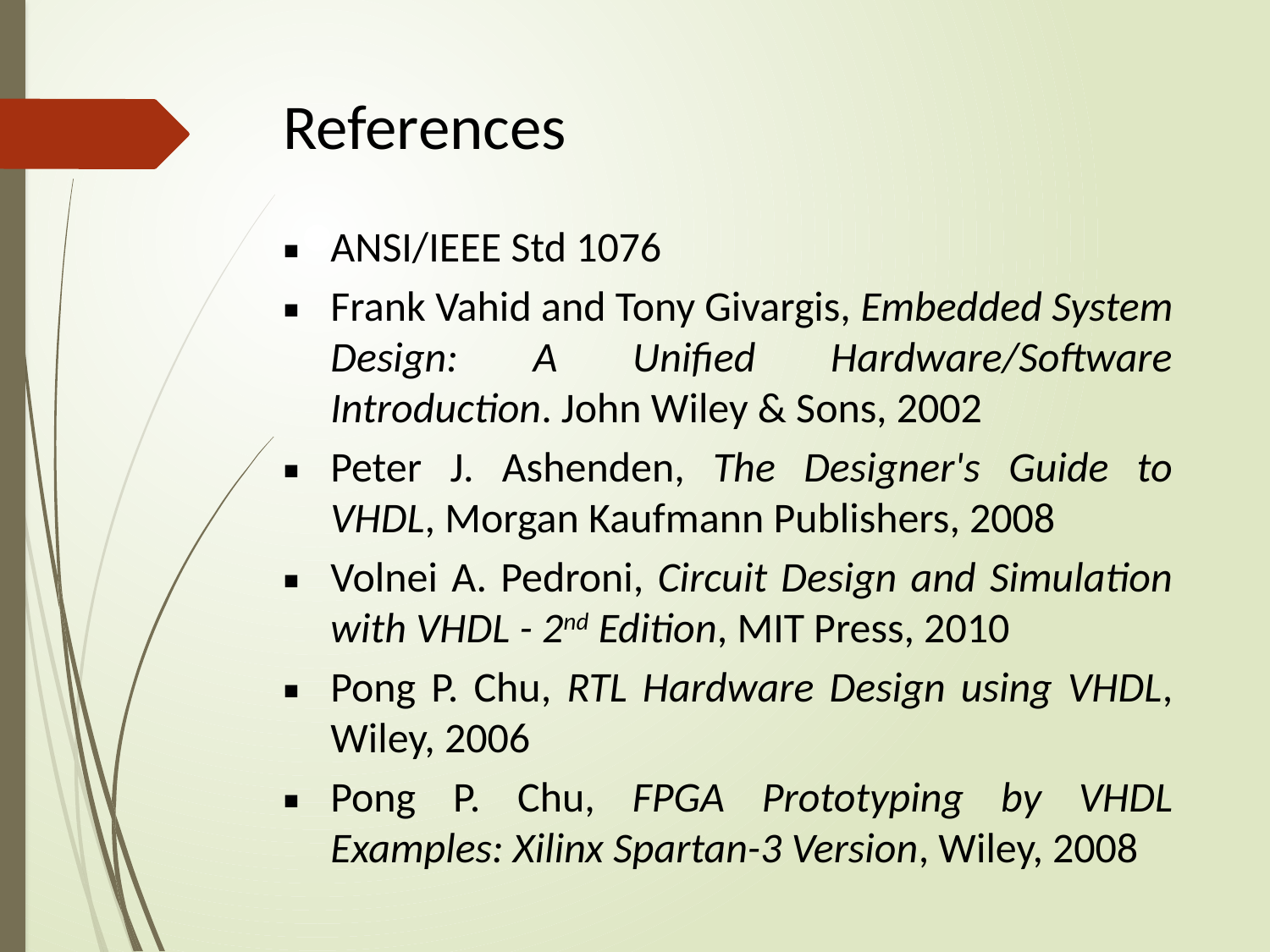

# References
ANSI/IEEE Std 1076
Frank Vahid and Tony Givargis, Embedded System Design: A Unified Hardware/Software Introduction. John Wiley & Sons, 2002
Peter J. Ashenden, The Designer's Guide to VHDL, Morgan Kaufmann Publishers, 2008
Volnei A. Pedroni, Circuit Design and Simulation with VHDL - 2nd Edition, MIT Press, 2010
Pong P. Chu, RTL Hardware Design using VHDL, Wiley, 2006
Pong P. Chu, FPGA Prototyping by VHDL Examples: Xilinx Spartan-3 Version, Wiley, 2008